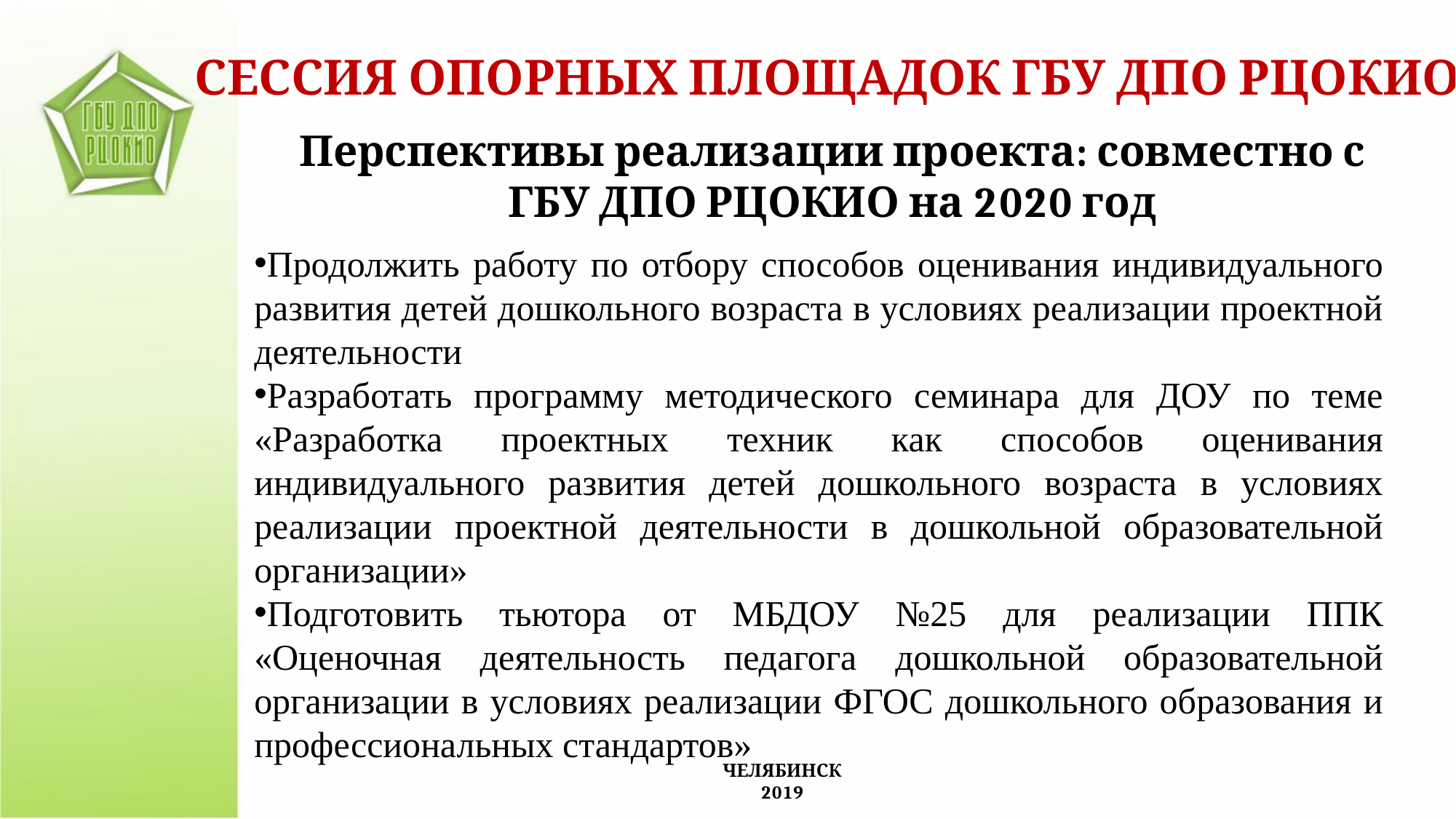

СЕССИЯ ОПОРНЫХ ПЛОЩАДОК ГБУ ДПО РЦОКИО
Перспективы реализации проекта: совместно с ГБУ ДПО РЦОКИО на 2020 год

Продолжить работу по отбору способов оценивания индивидуального развития детей дошкольного возраста в условиях реализации проектной деятельности
Разработать программу методического семинара для ДОУ по теме «Разработка проектных техник как способов оценивания индивидуального развития детей дошкольного возраста в условиях реализации проектной деятельности в дошкольной образовательной организации»
Подготовить тьютора от МБДОУ №25 для реализации ППК «Оценочная деятельность педагога дошкольной образовательной организации в условиях реализации ФГОС дошкольного образования и профессиональных стандартов»
ЧЕЛЯБИНСК
2019